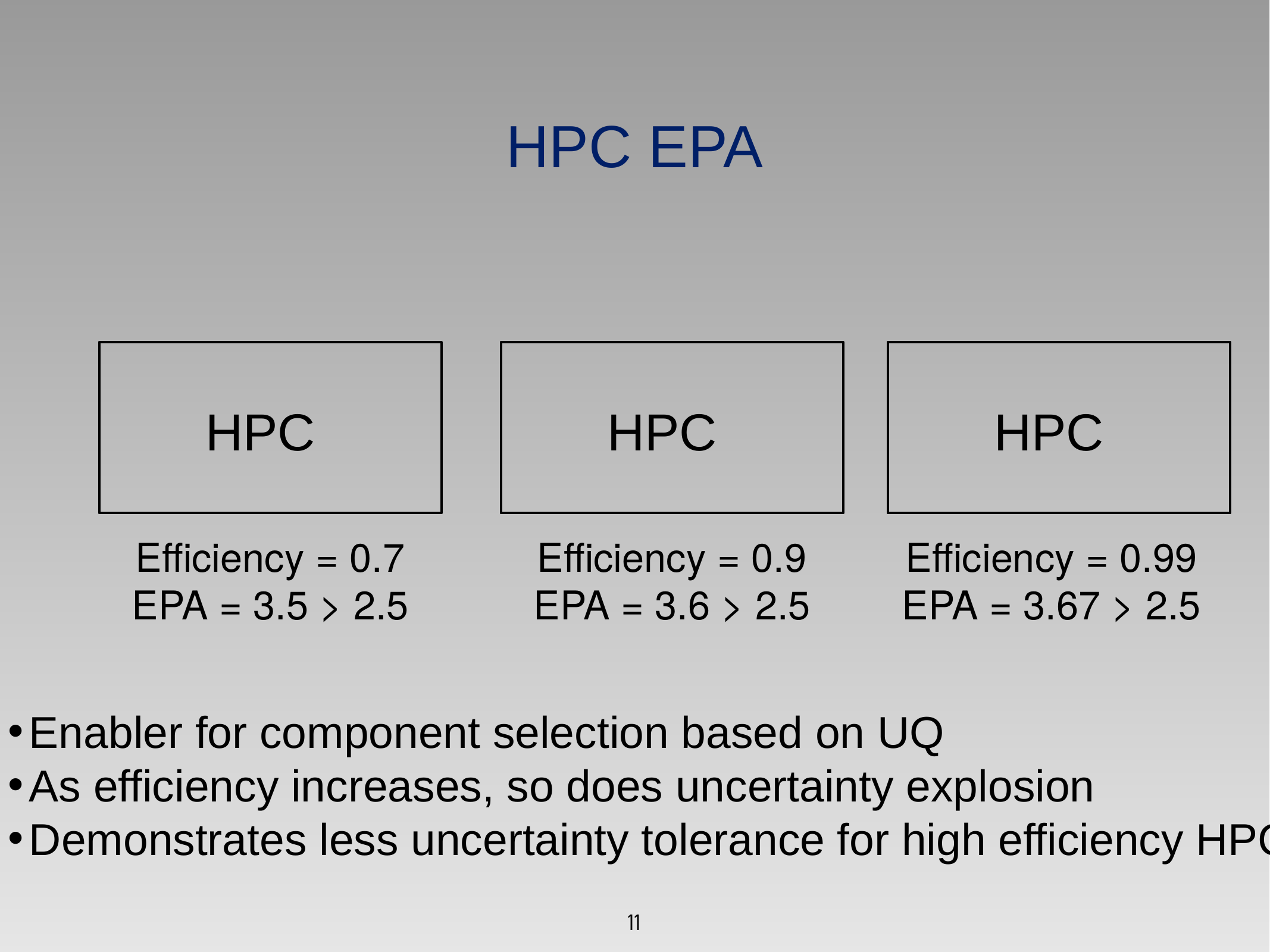

# HPC EPA

HPC
HPC
HPC
Efficiency = 0.7
EPA = 3.5 > 2.5
Efficiency = 0.9
EPA = 3.6 > 2.5
Efficiency = 0.99
EPA = 3.67 > 2.5
Enabler for component selection based on UQ
As efficiency increases, so does uncertainty explosion
Demonstrates less uncertainty tolerance for high efficiency HPC
11